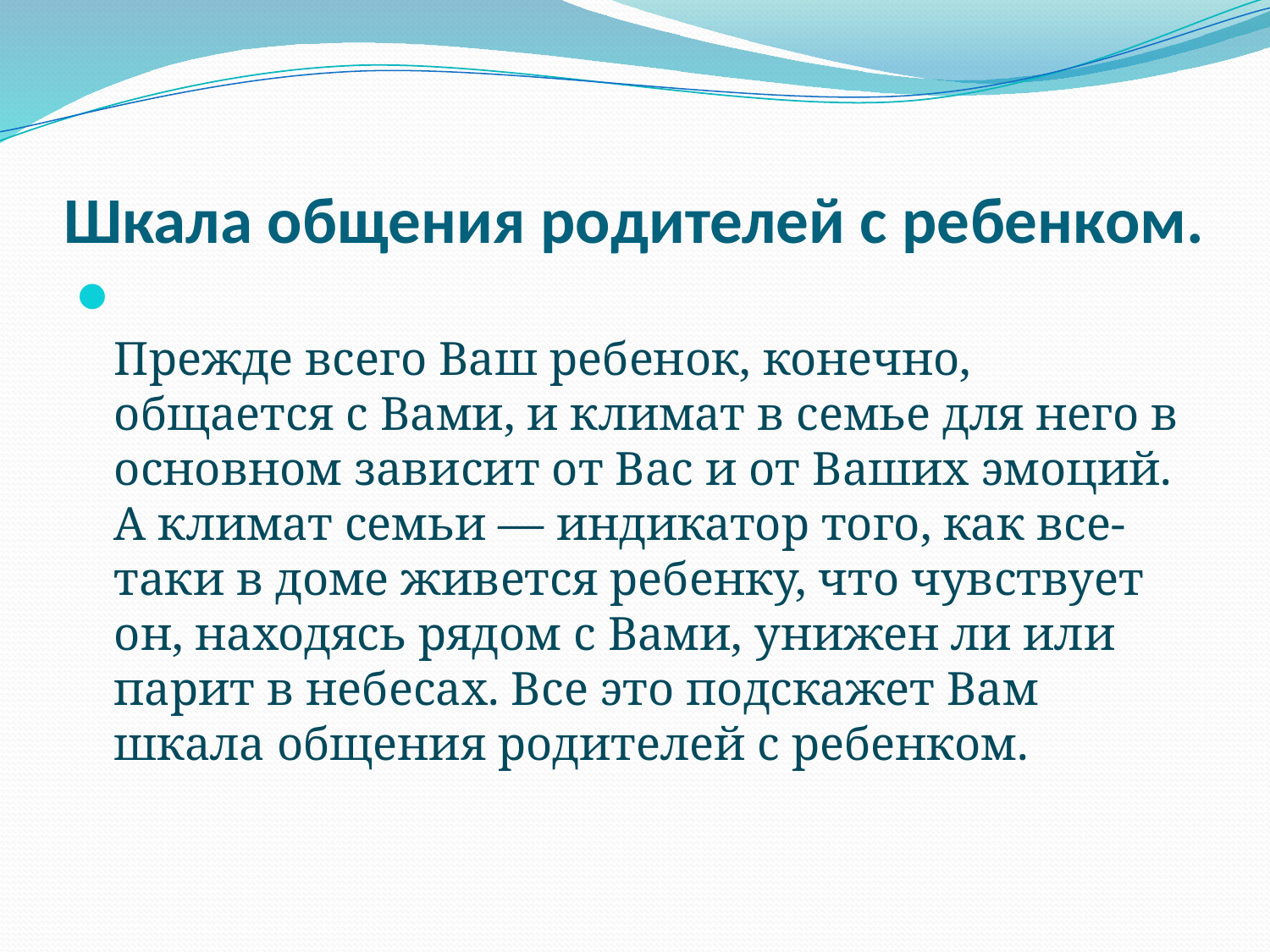

# Шкала общения родителей с ребенком.
Прежде всего Ваш ребенок, конечно, общается с Вами, и климат в семье для него в основном зависит от Вас и от Ваших эмоций. А климат семьи — индикатор того, как все-таки в доме живется ребенку, что чувствует он, находясь рядом с Вами, унижен ли или парит в небесах. Все это подскажет Вам шкала общения родителей с ребенком.